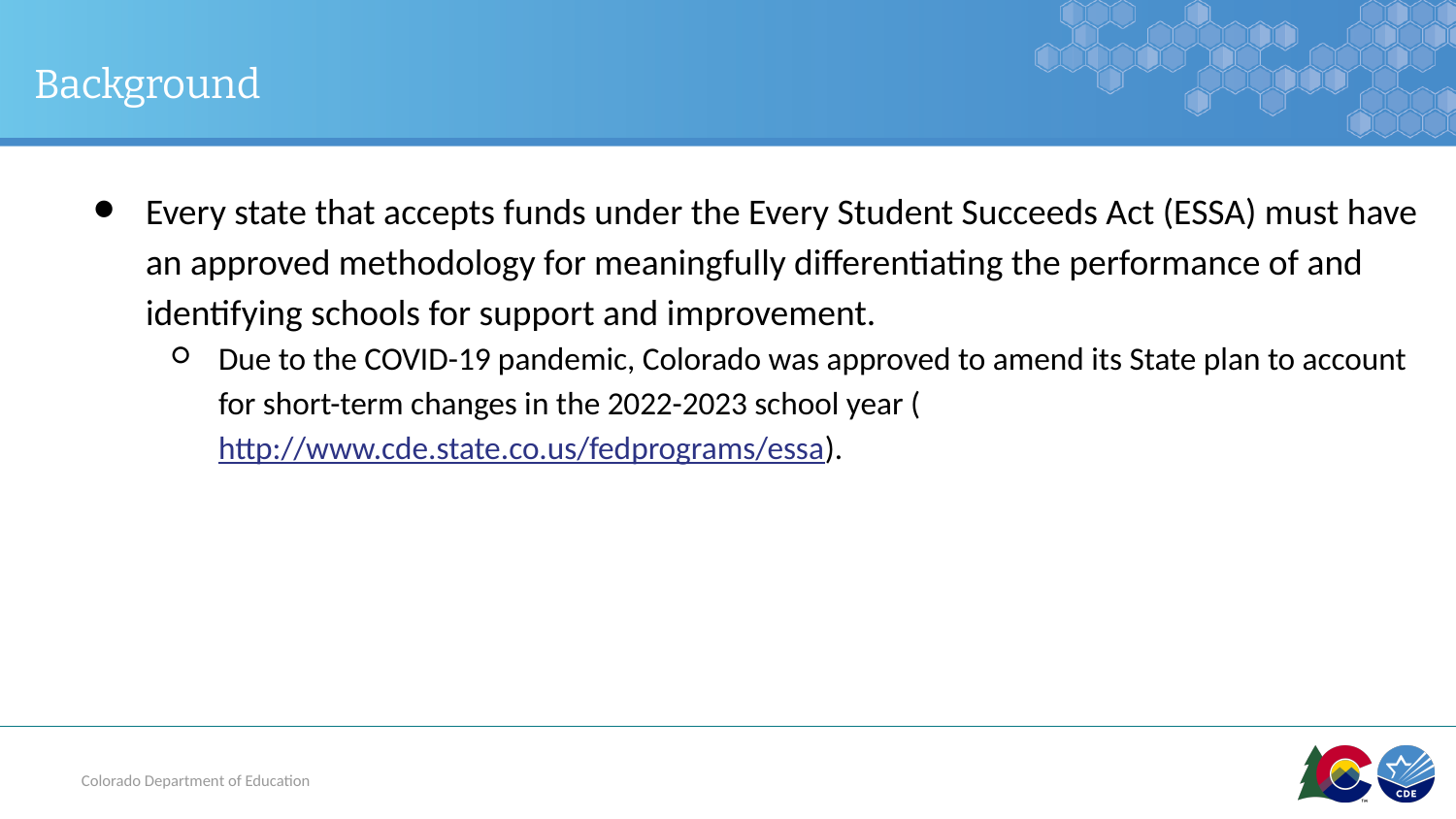

# Background
Every state that accepts funds under the Every Student Succeeds Act (ESSA) must have an approved methodology for meaningfully differentiating the performance of and identifying schools for support and improvement.
Due to the COVID-19 pandemic, Colorado was approved to amend its State plan to account for short-term changes in the 2022-2023 school year (http://www.cde.state.co.us/fedprograms/essa).